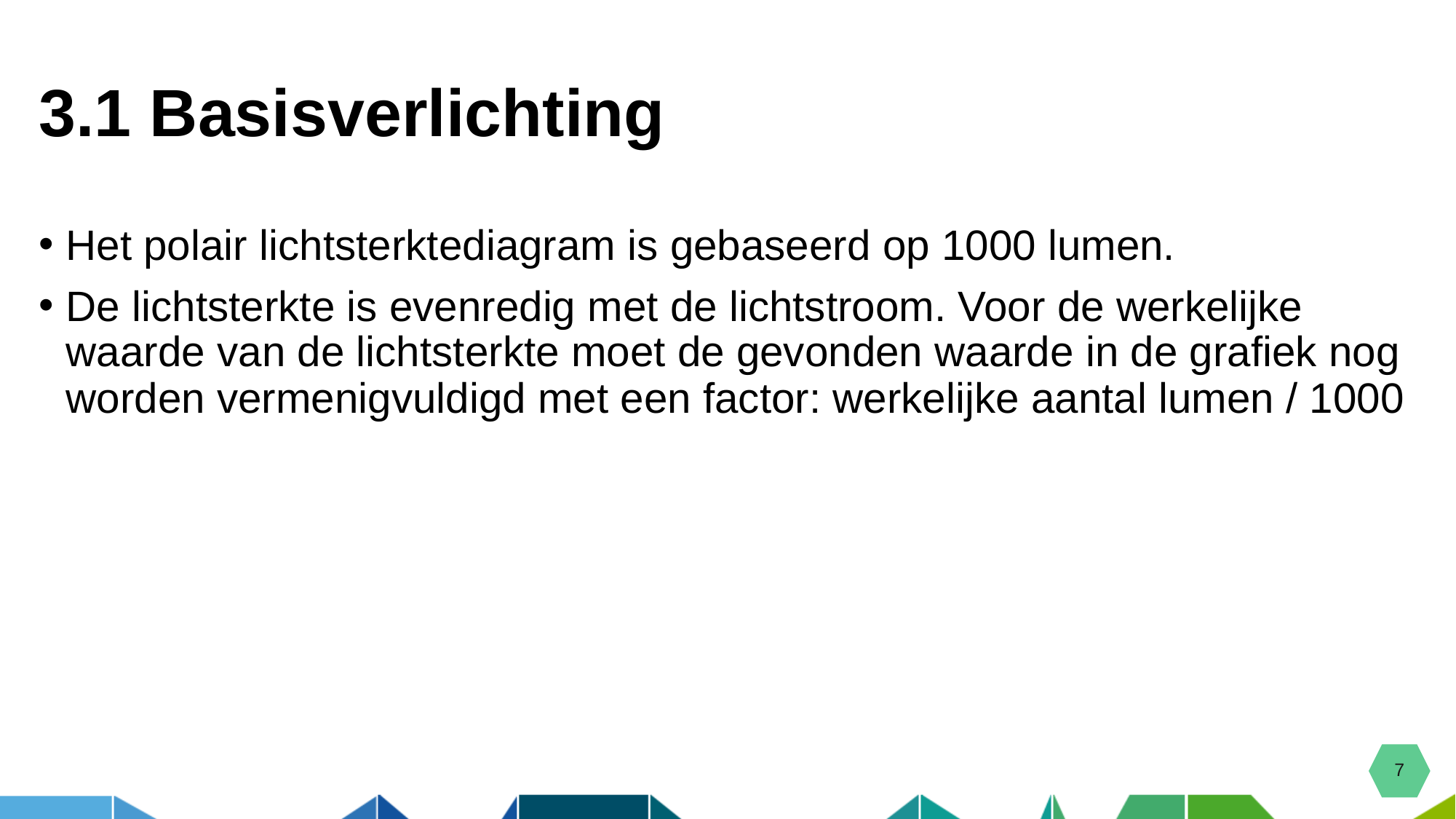

# 3.1 Basisverlichting
Het polair lichtsterktediagram is gebaseerd op 1000 lumen.
De lichtsterkte is evenredig met de lichtstroom. Voor de werkelijke waarde van de lichtsterkte moet de gevonden waarde in de grafiek nog worden vermenigvuldigd met een factor: werkelijke aantal lumen / 1000
7